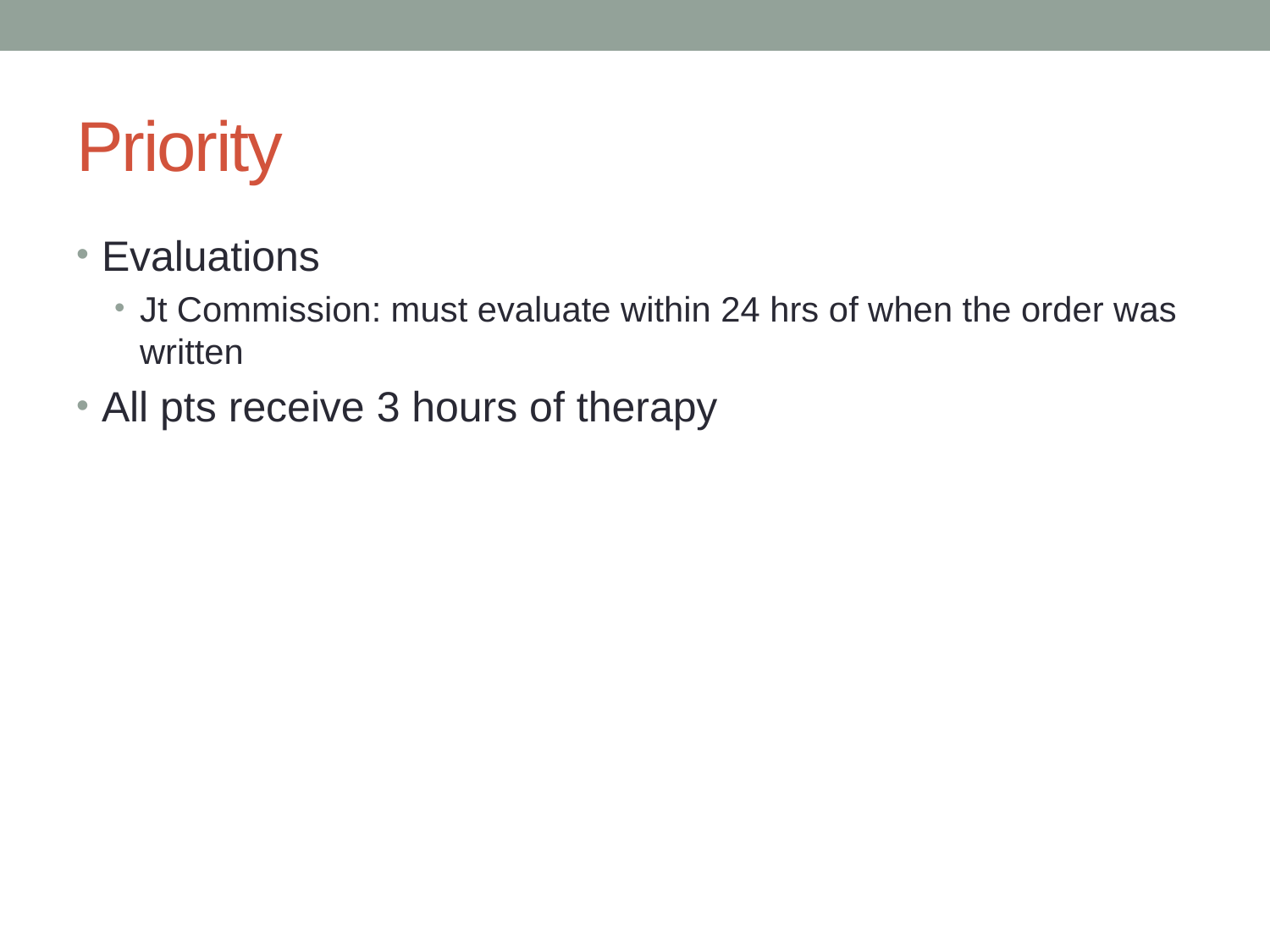

# Priority
Evaluations
Jt Commission: must evaluate within 24 hrs of when the order was written
All pts receive 3 hours of therapy